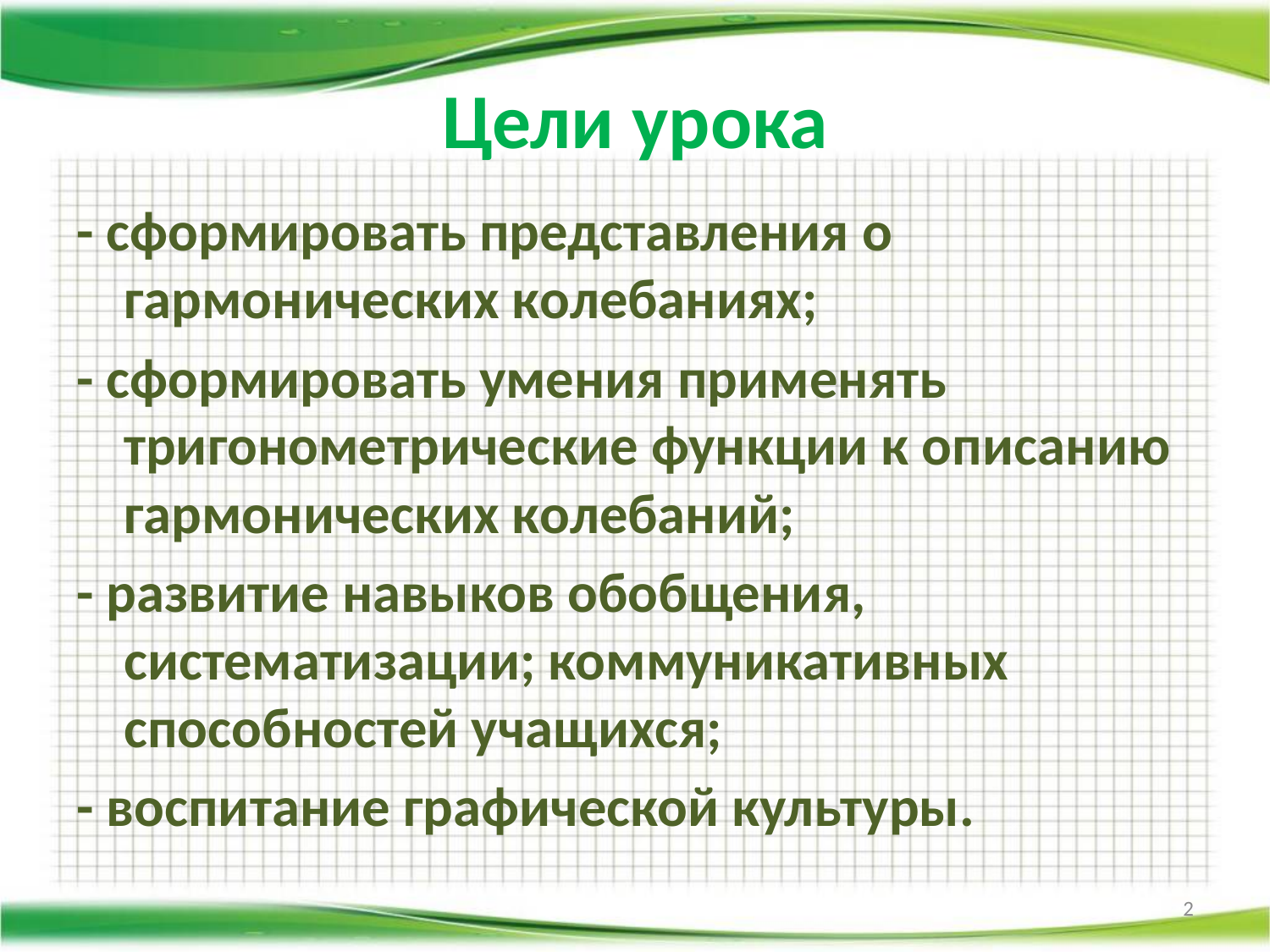

# Цели урока
- сформировать представления о гармонических колебаниях;
- сформировать умения применять тригонометрические функции к описанию гармонических колебаний;
- развитие навыков обобщения, систематизации; коммуникативных способностей учащихся;
- воспитание графической культуры.

2